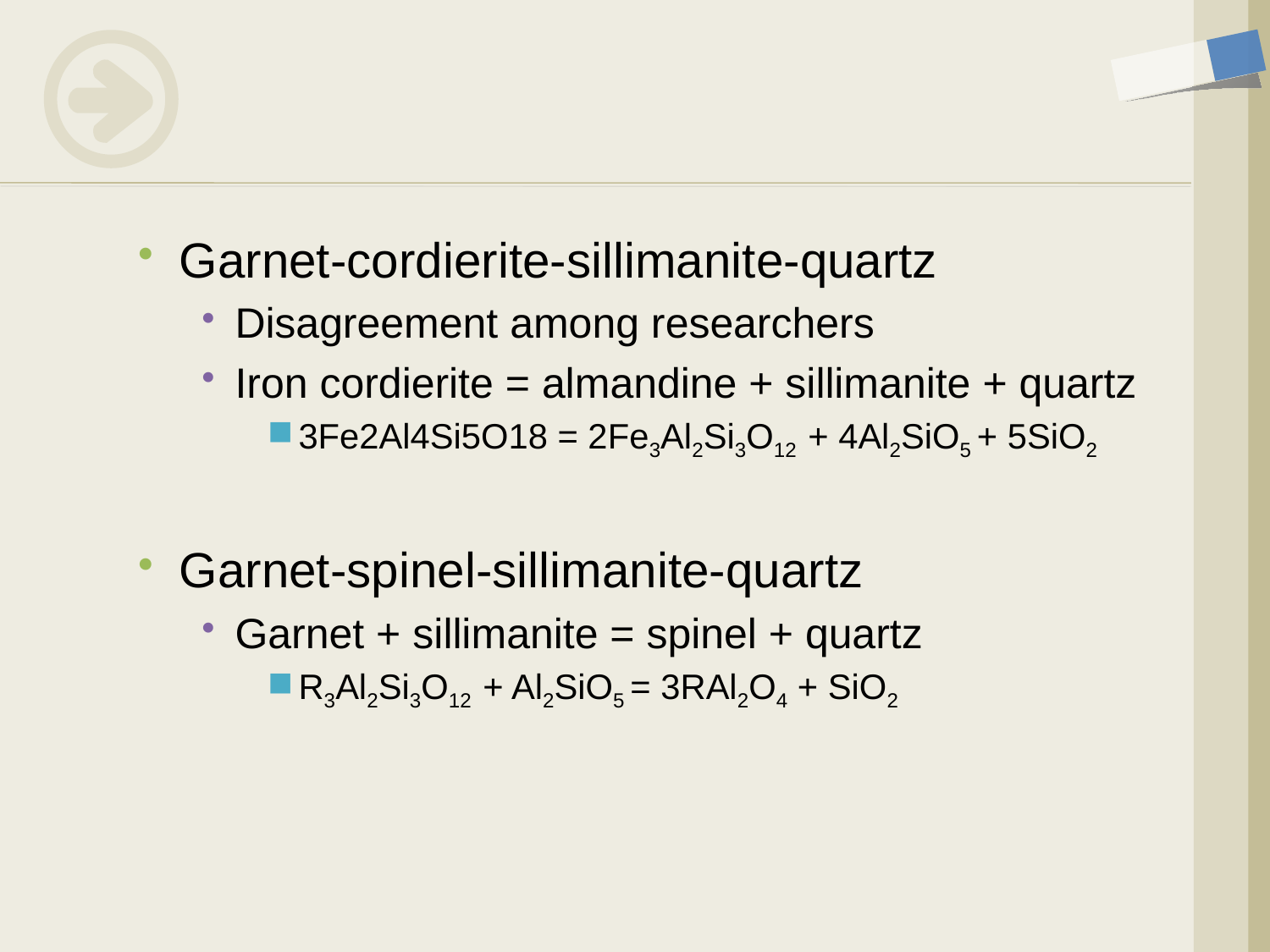

Garnet-cordierite-sillimanite-quartz
Disagreement among researchers
Iron cordierite = almandine + sillimanite + quartz
3Fe2Al4Si5O18 = 2Fe3Al2Si3O12  + 4Al2SiO5 + 5SiO2

Garnet-spinel-sillimanite-quartz
Garnet + sillimanite = spinel + quartz
R3Al2Si3O12  + Al2SiO5 = 3RAl2O4 + SiO2